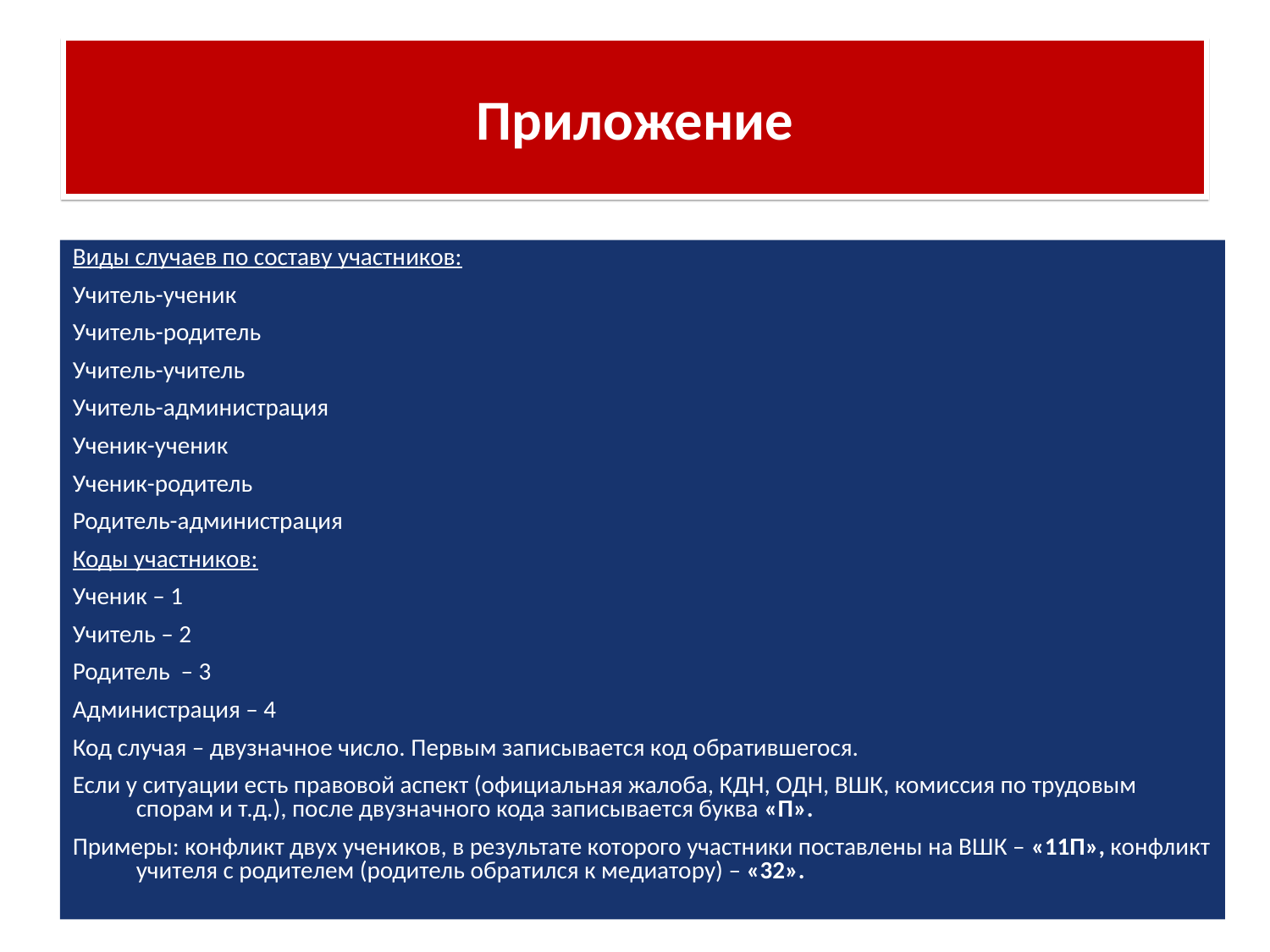

# Приложение
Виды случаев по составу участников:
Учитель-ученик
Учитель-родитель
Учитель-учитель
Учитель-администрация
Ученик-ученик
Ученик-родитель
Родитель-администрация
Коды участников:
Ученик – 1
Учитель – 2
Родитель  – 3
Администрация – 4
Код случая – двузначное число. Первым записывается код обратившегося.
Если у ситуации есть правовой аспект (официальная жалоба, КДН, ОДН, ВШК, комиссия по трудовым спорам и т.д.), после двузначного кода записывается буква «П».
Примеры: конфликт двух учеников, в результате которого участники поставлены на ВШК – «11П», конфликт учителя с родителем (родитель обратился к медиатору) – «32».